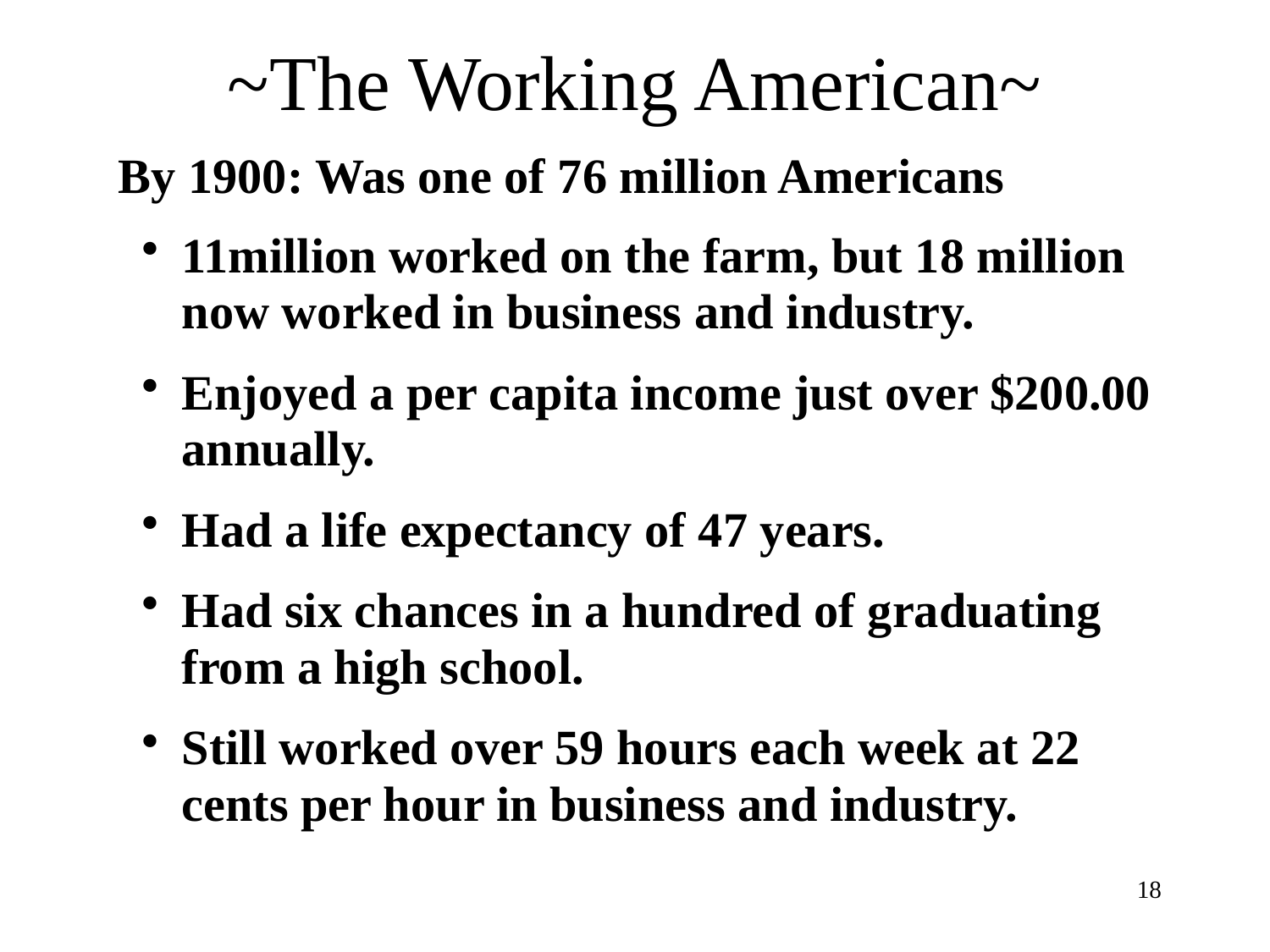

# ~The Working American~
By 1900: Was one of 76 million Americans
11million worked on the farm, but 18 million now worked in business and industry.
Enjoyed a per capita income just over $200.00 annually.
Had a life expectancy of 47 years.
Had six chances in a hundred of graduating from a high school.
Still worked over 59 hours each week at 22 cents per hour in business and industry.
18